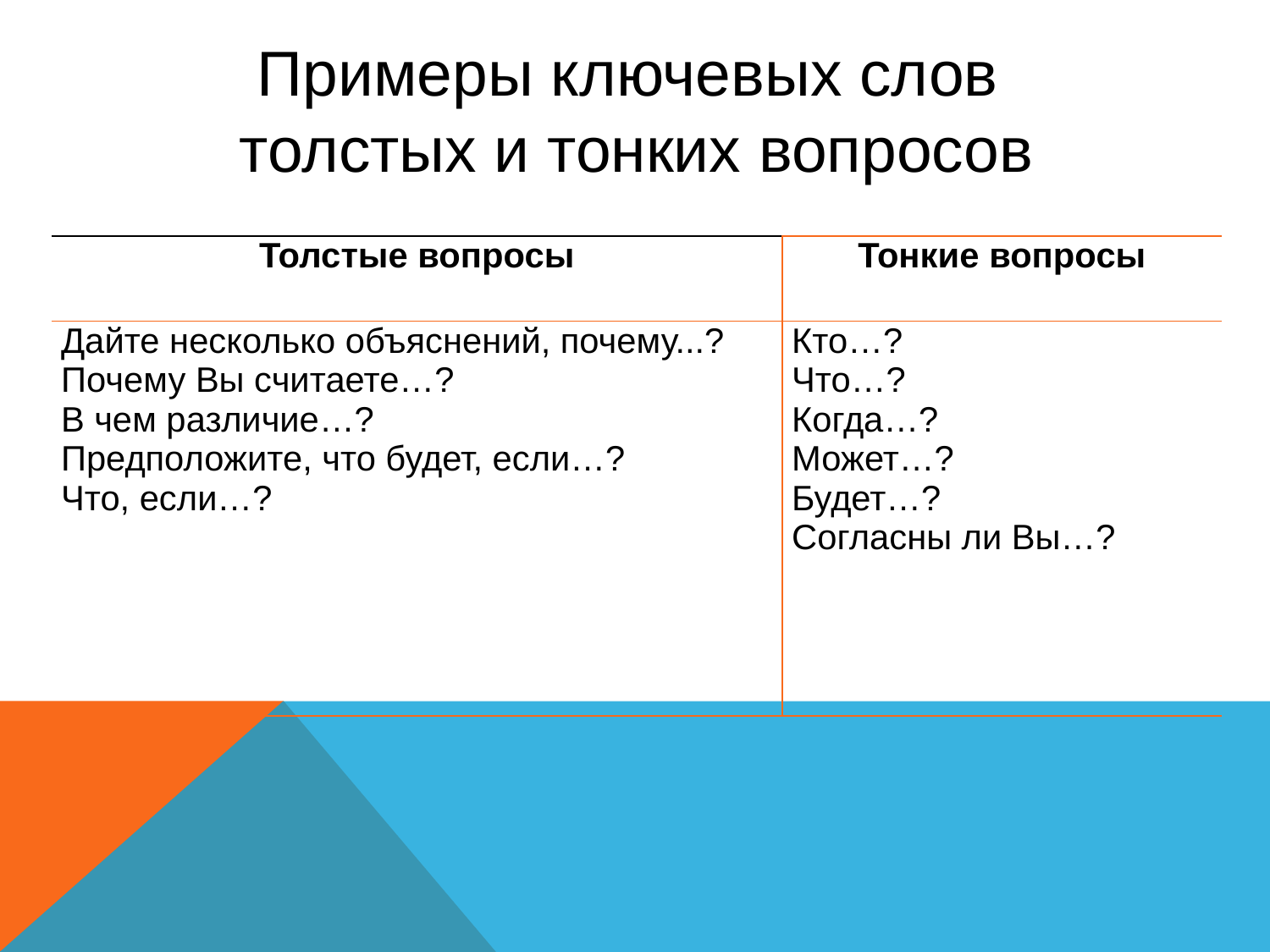

Примеры ключевых слов
толстых и тонких вопросов
| Толстые вопросы | Тонкие вопросы |
| --- | --- |
| Дайте несколько объяснений, почему...? Почему Вы считаете…? В чем различие…? Предположите, что будет, если…? Что, если…? | Кто…? Что…? Когда…? Может…? Будет…? Согласны ли Вы…? |